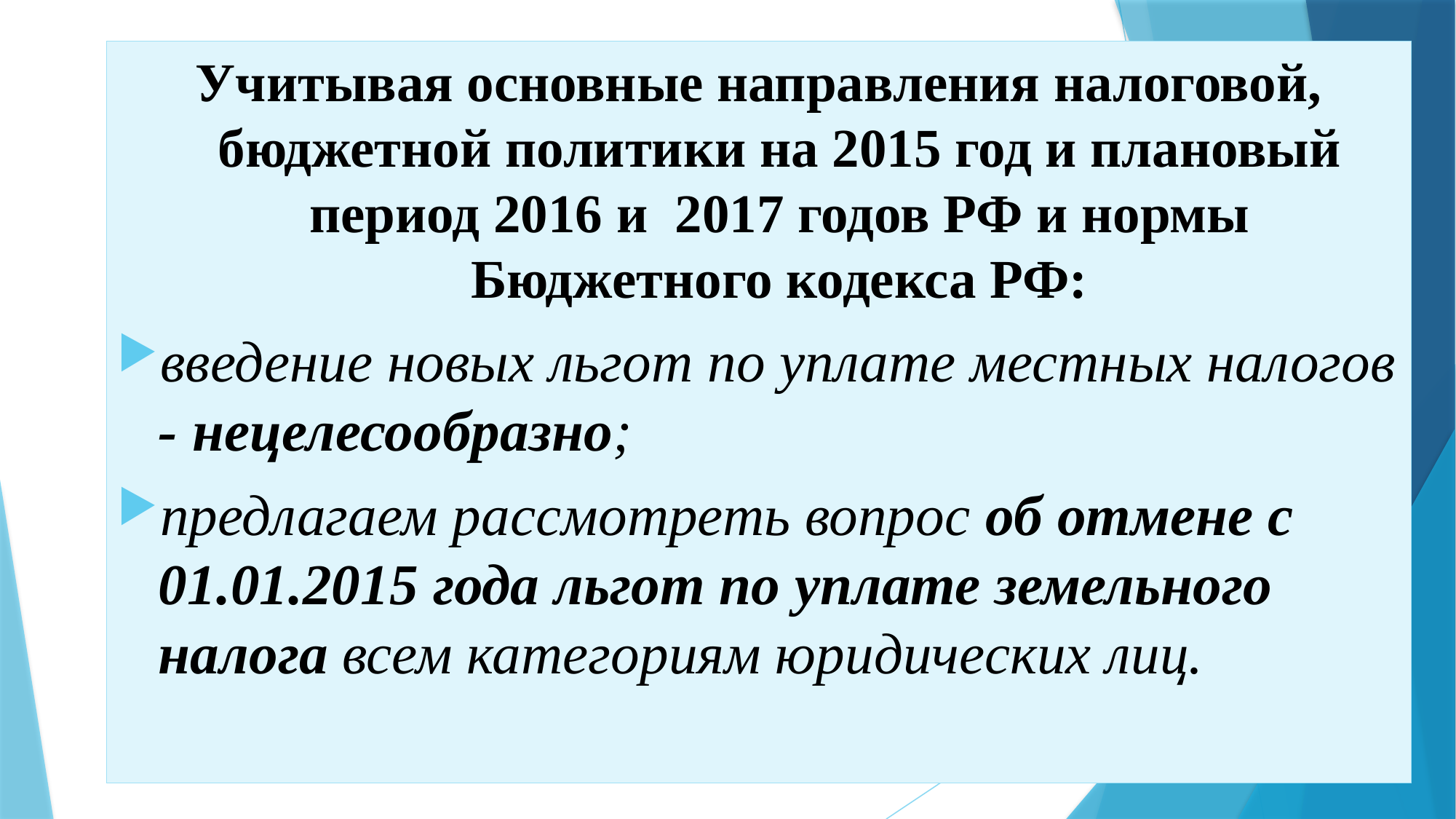

Учитывая основные направления налоговой, бюджетной политики на 2015 год и плановый период 2016 и  2017 годов РФ и нормы Бюджетного кодекса РФ:
введение новых льгот по уплате местных налогов - нецелесообразно;
предлагаем рассмотреть вопрос об отмене с 01.01.2015 года льгот по уплате земельного налога всем категориям юридических лиц.